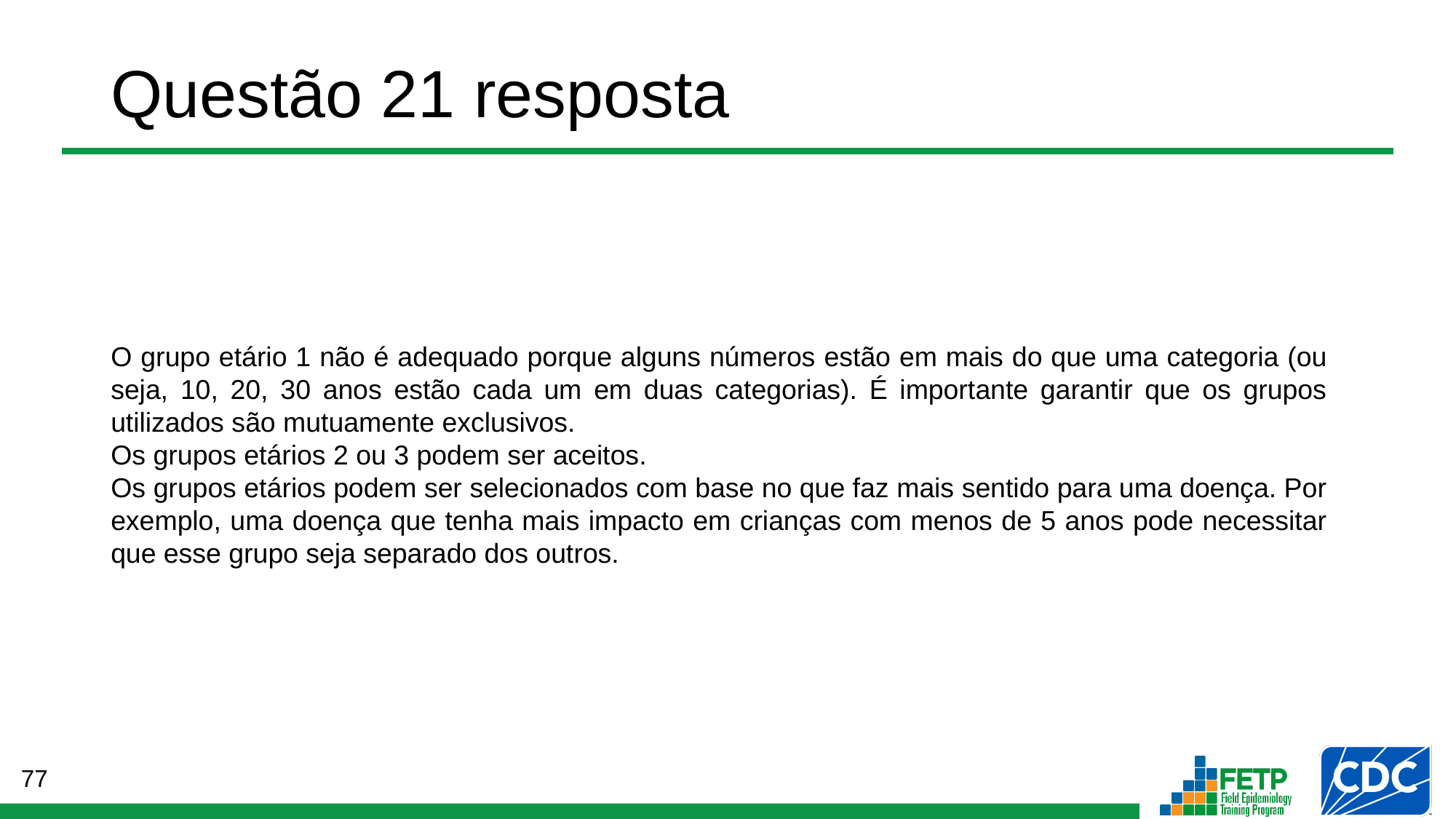

# Questão 21 resposta
O grupo etário 1 não é adequado porque alguns números estão em mais do que uma categoria (ou seja, 10, 20, 30 anos estão cada um em duas categorias). É importante garantir que os grupos utilizados são mutuamente exclusivos.
Os grupos etários 2 ou 3 podem ser aceitos.
Os grupos etários podem ser selecionados com base no que faz mais sentido para uma doença. Por exemplo, uma doença que tenha mais impacto em crianças com menos de 5 anos pode necessitar que esse grupo seja separado dos outros.